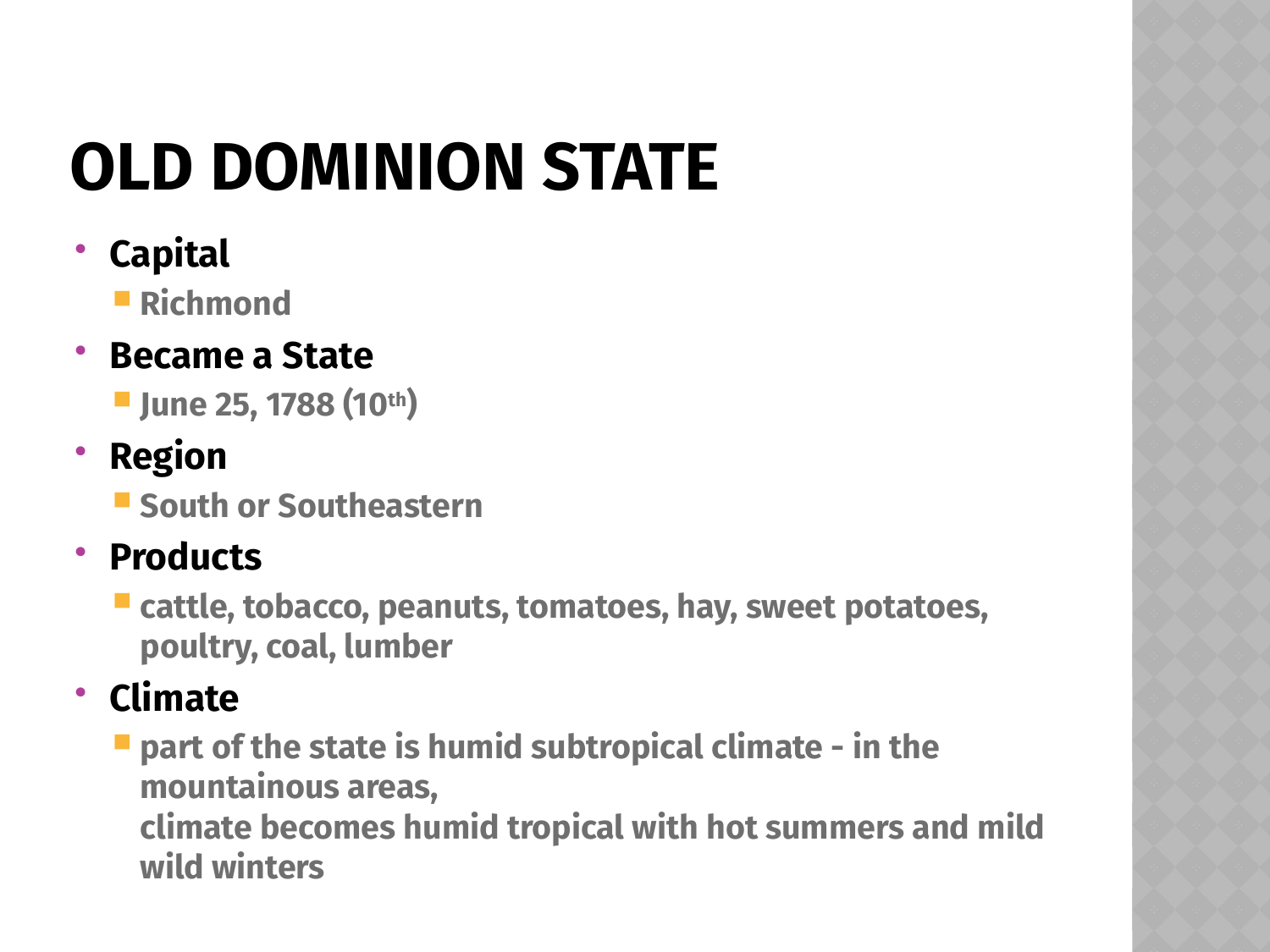

# Old dominion state
Capital
Richmond
Became a State
June 25, 1788 (10th)
Region
South or Southeastern
Products
cattle, tobacco, peanuts, tomatoes, hay, sweet potatoes, poultry, coal, lumber
Climate
part of the state is humid subtropical climate - in the mountainous areas,
climate becomes humid tropical with hot summers and mild wild winters